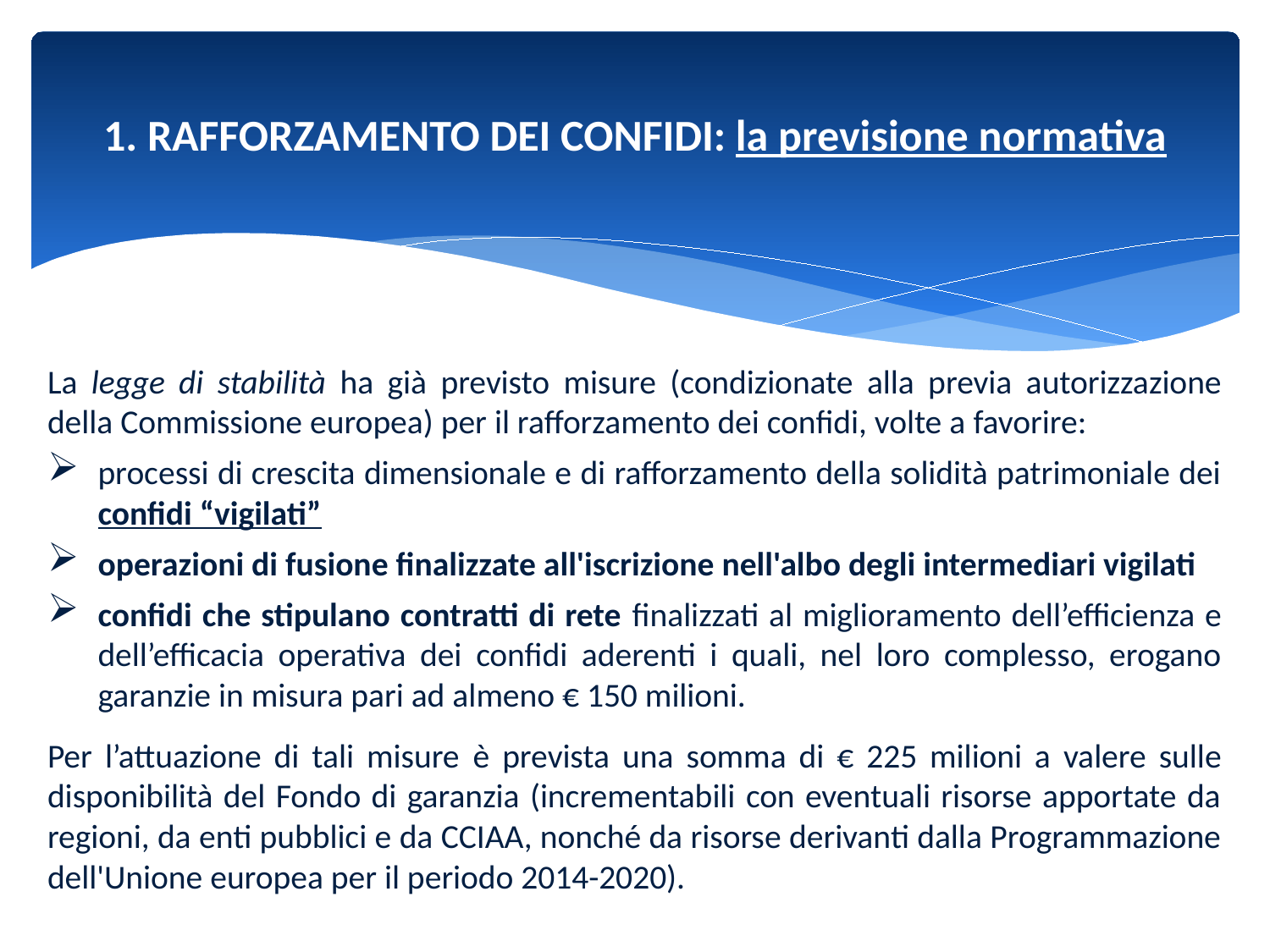

# 1. RAFFORZAMENTO DEI CONFIDI: la previsione normativa
La legge di stabilità ha già previsto misure (condizionate alla previa autorizzazione della Commissione europea) per il rafforzamento dei confidi, volte a favorire:
processi di crescita dimensionale e di rafforzamento della solidità patrimoniale dei confidi “vigilati”
operazioni di fusione finalizzate all'iscrizione nell'albo degli intermediari vigilati
confidi che stipulano contratti di rete finalizzati al miglioramento dell’efficienza e dell’efficacia operativa dei confidi aderenti i quali, nel loro complesso, erogano garanzie in misura pari ad almeno € 150 milioni.
Per l’attuazione di tali misure è prevista una somma di € 225 milioni a valere sulle disponibilità del Fondo di garanzia (incrementabili con eventuali risorse apportate da regioni, da enti pubblici e da CCIAA, nonché da risorse derivanti dalla Programmazione dell'Unione europea per il periodo 2014-2020).